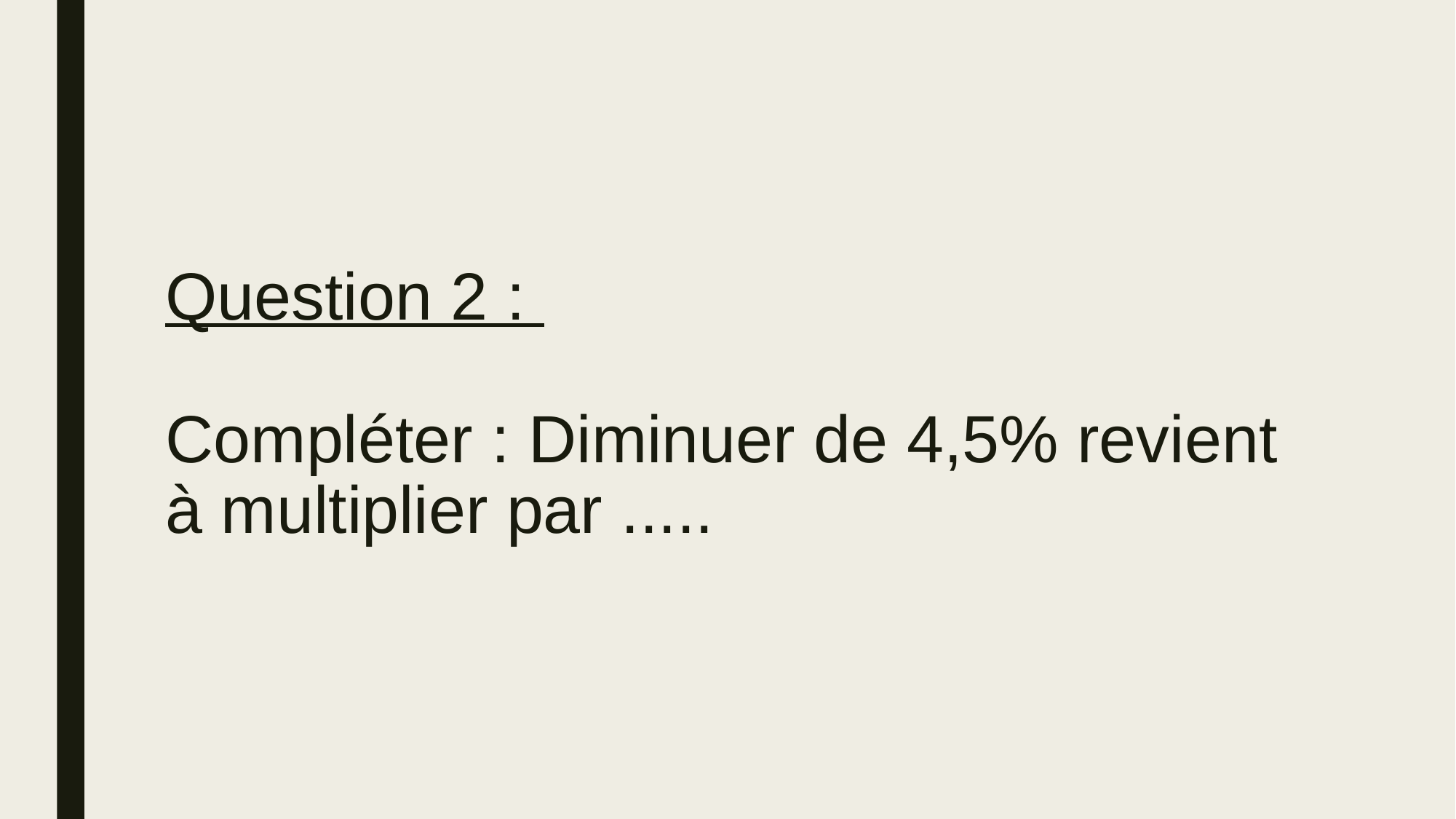

# Question 2 : Compléter : Diminuer de 4,5% revient à multiplier par .....